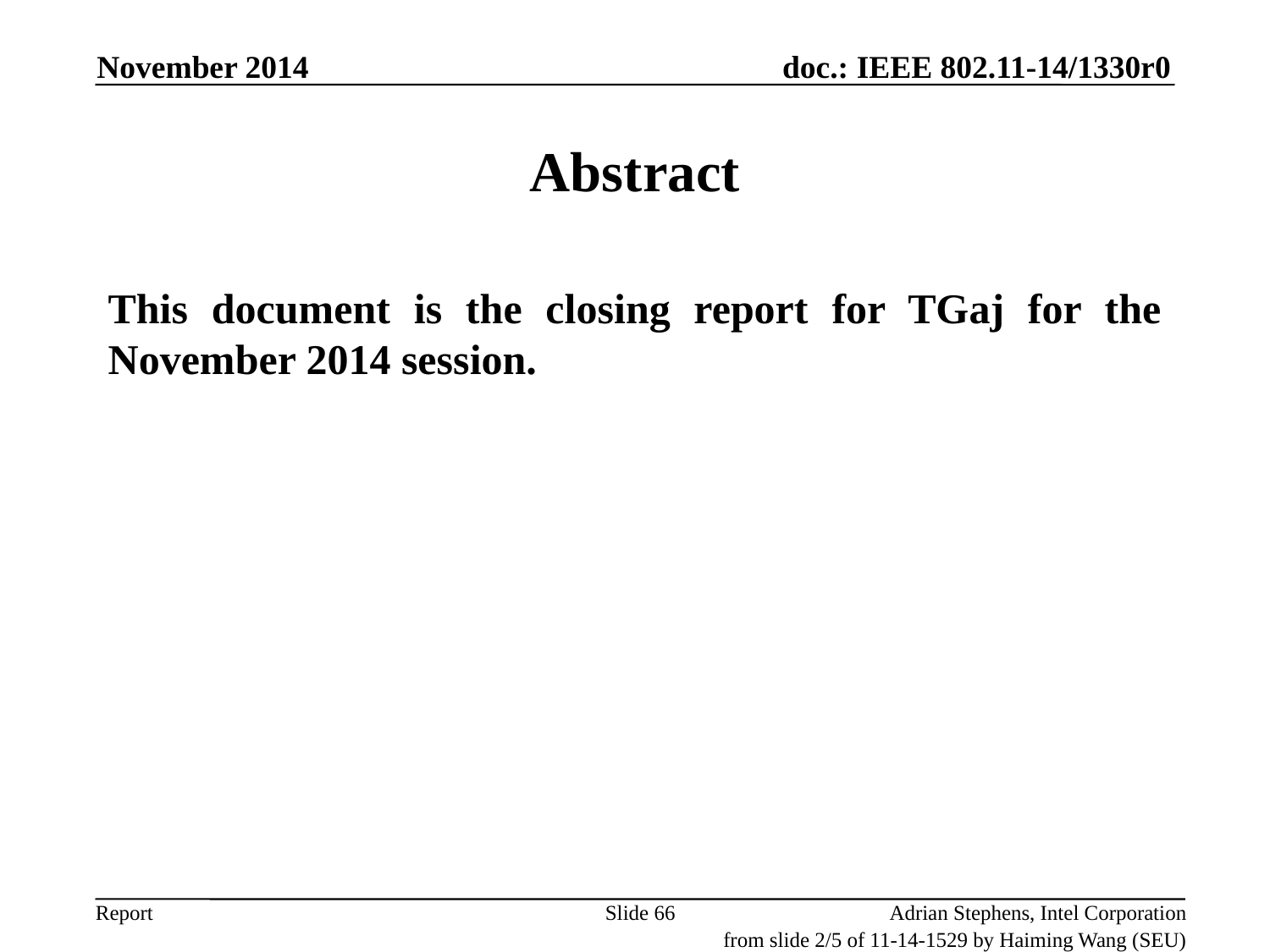

November 2014
# Abstract
This document is the closing report for TGaj for the November 2014 session.
Slide 66
Adrian Stephens, Intel Corporation
from slide 2/5 of 11-14-1529 by Haiming Wang (SEU)